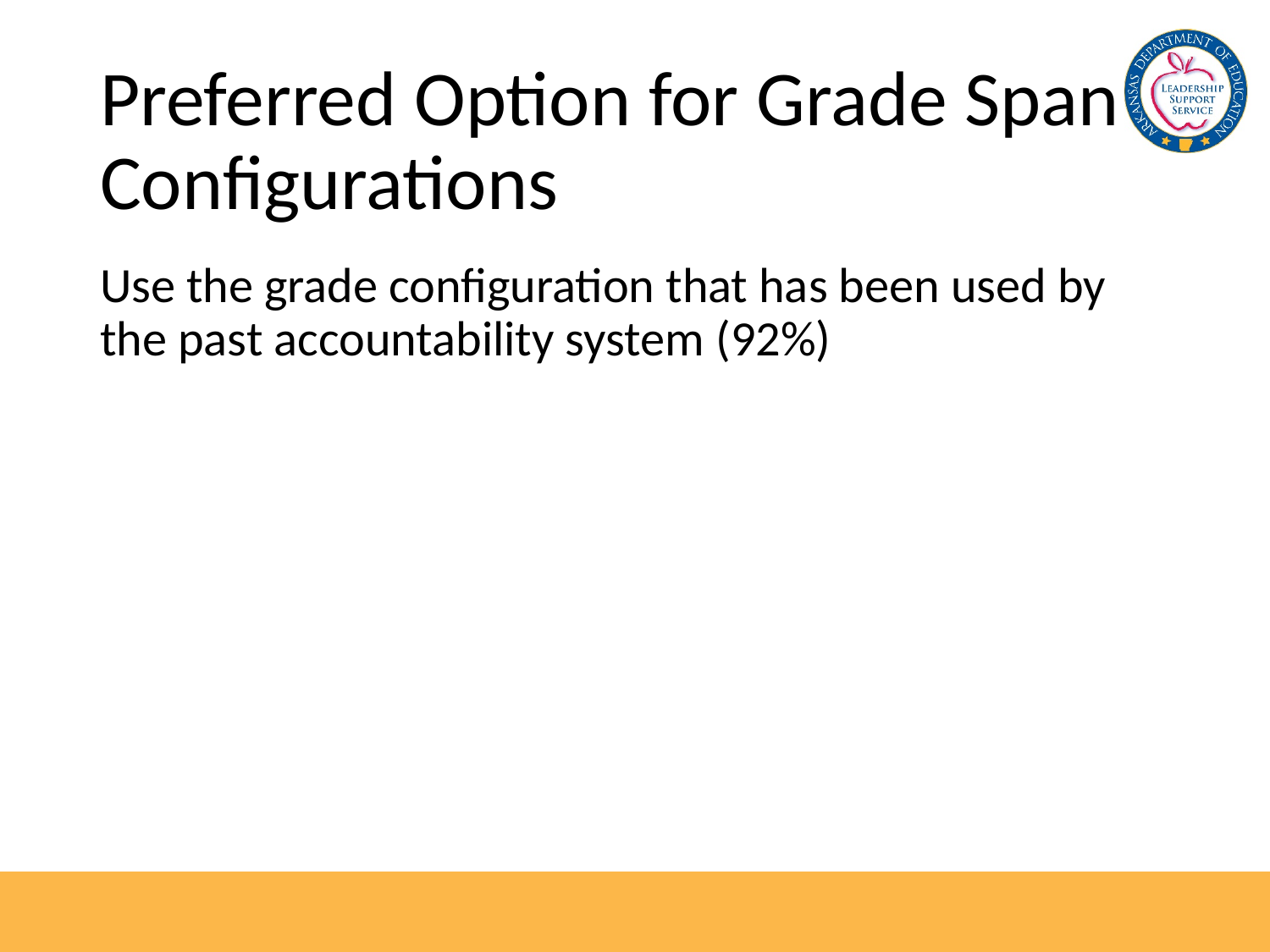

# Preferred Option for Grade Span Configurations
Use the grade configuration that has been used by the past accountability system (92%)